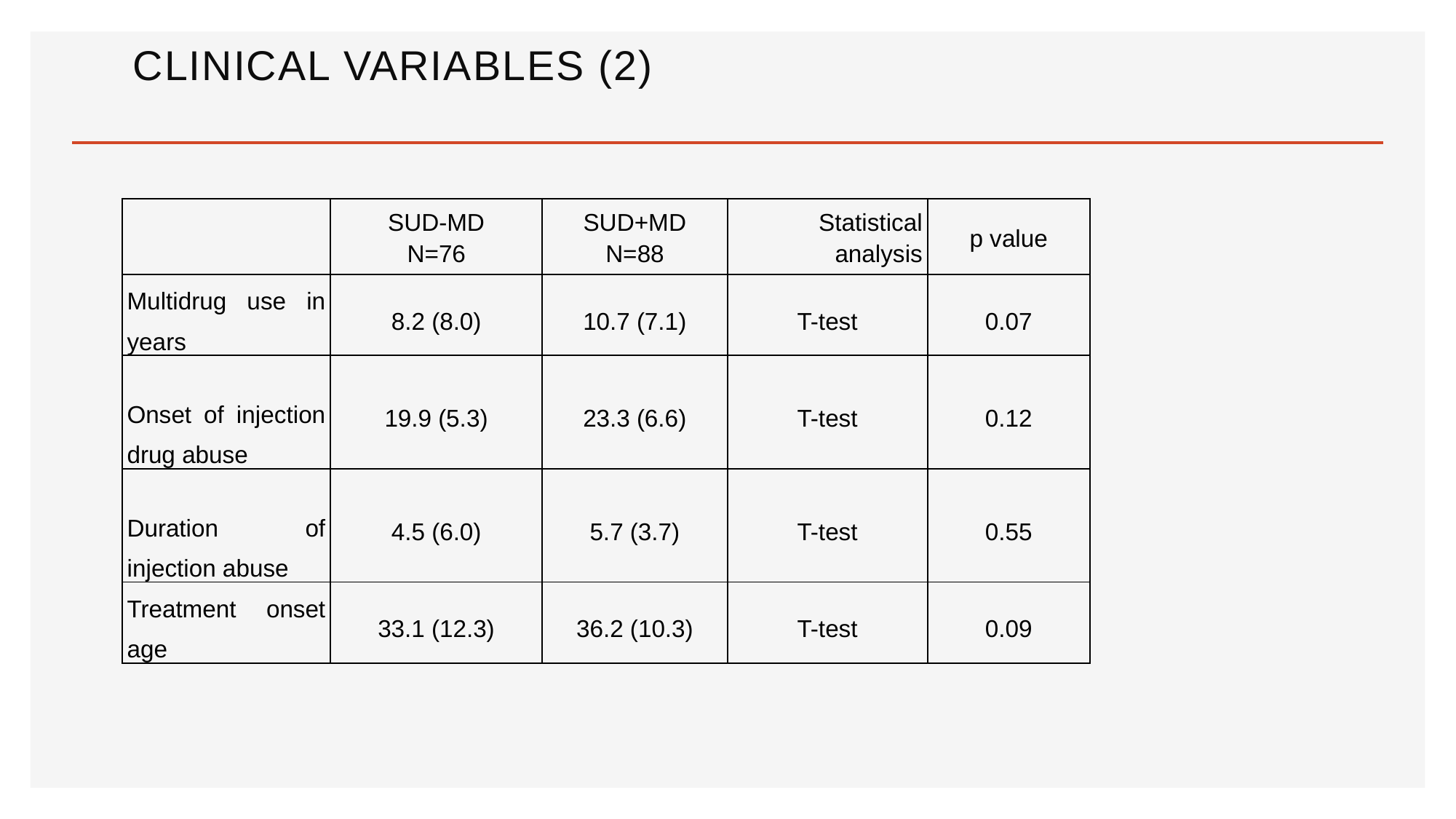

# Clinical variables (2)
|  | SUD-MD N=76 | SUD+MD N=88 | Statistical analysis | p value |
| --- | --- | --- | --- | --- |
| Multidrug use in years | 8.2 (8.0) | 10.7 (7.1) | T-test | 0.07 |
| --- | --- | --- | --- | --- |
| Onset of injection drug abuse | 19.9 (5.3) | 23.3 (6.6) | T-test | 0.12 |
| Duration of injection abuse | 4.5 (6.0) | 5.7 (3.7) | T-test | 0.55 |
| Treatment onset age | 33.1 (12.3) | 36.2 (10.3) | T-test | 0.09 |